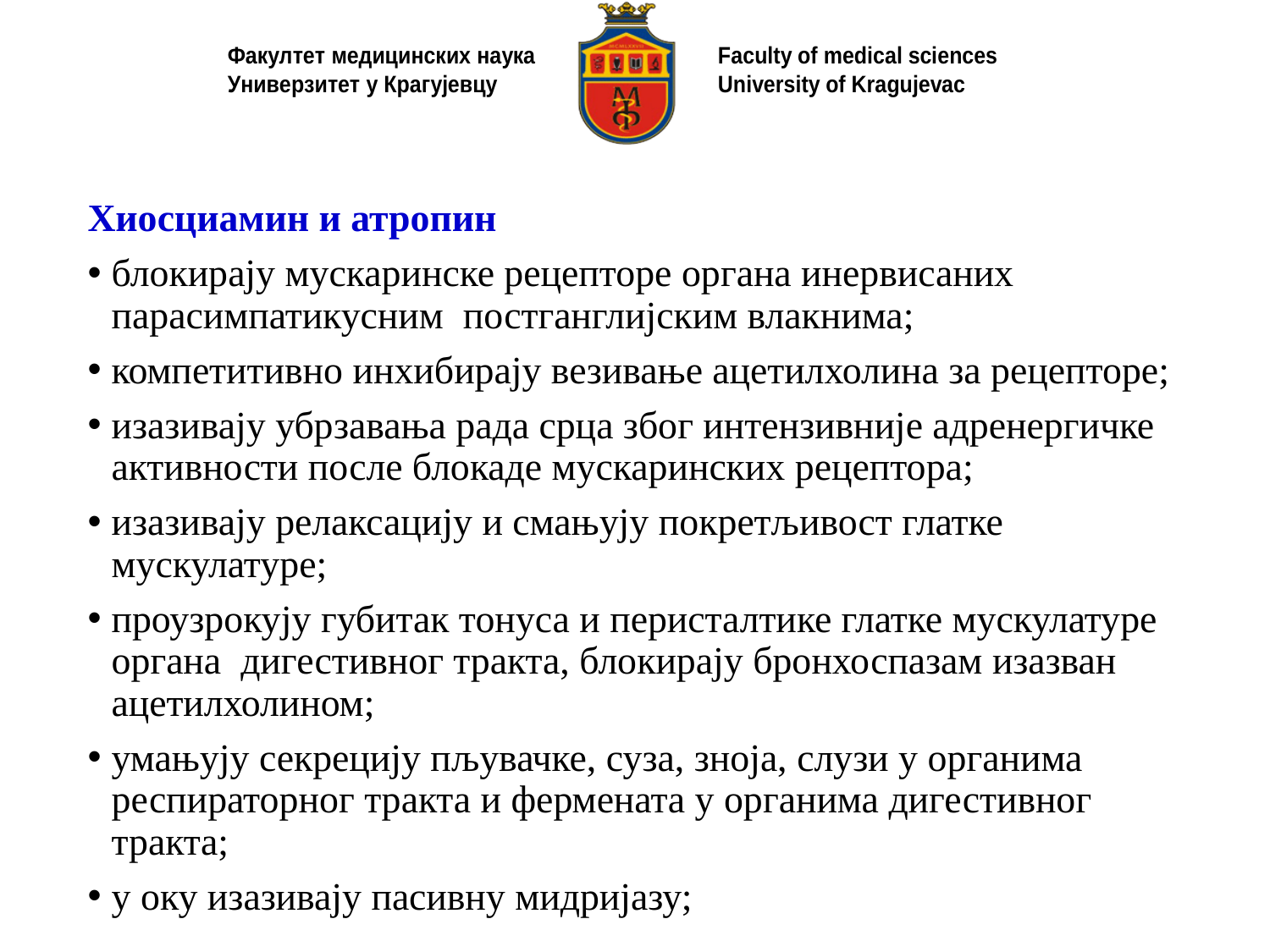

#
Хиосциамин и атропин
блокирају мускаринске рецепторе органа инервисаних парасимпатикусним  постганглијским влакнима;
компетитивно инхибирају везивање ацетилхолина за рецепторе;
изазивају убрзавања рада срца због интензивније адренергичке  активности после блокаде мускаринских рецептора;
изазивају релаксацију и смањују покретљивост глатке мускулатуре;
проузрокују губитак тонуса и перисталтике глатке мускулатуре органа  дигестивног тракта, блокирају бронхоспазам изазван ацетилхолином;
умањују секрецију пљувачке, суза, зноја, слузи у органима  респираторног тракта и фермената у органима дигестивног тракта;
у оку изазивају пасивну мидријазу;